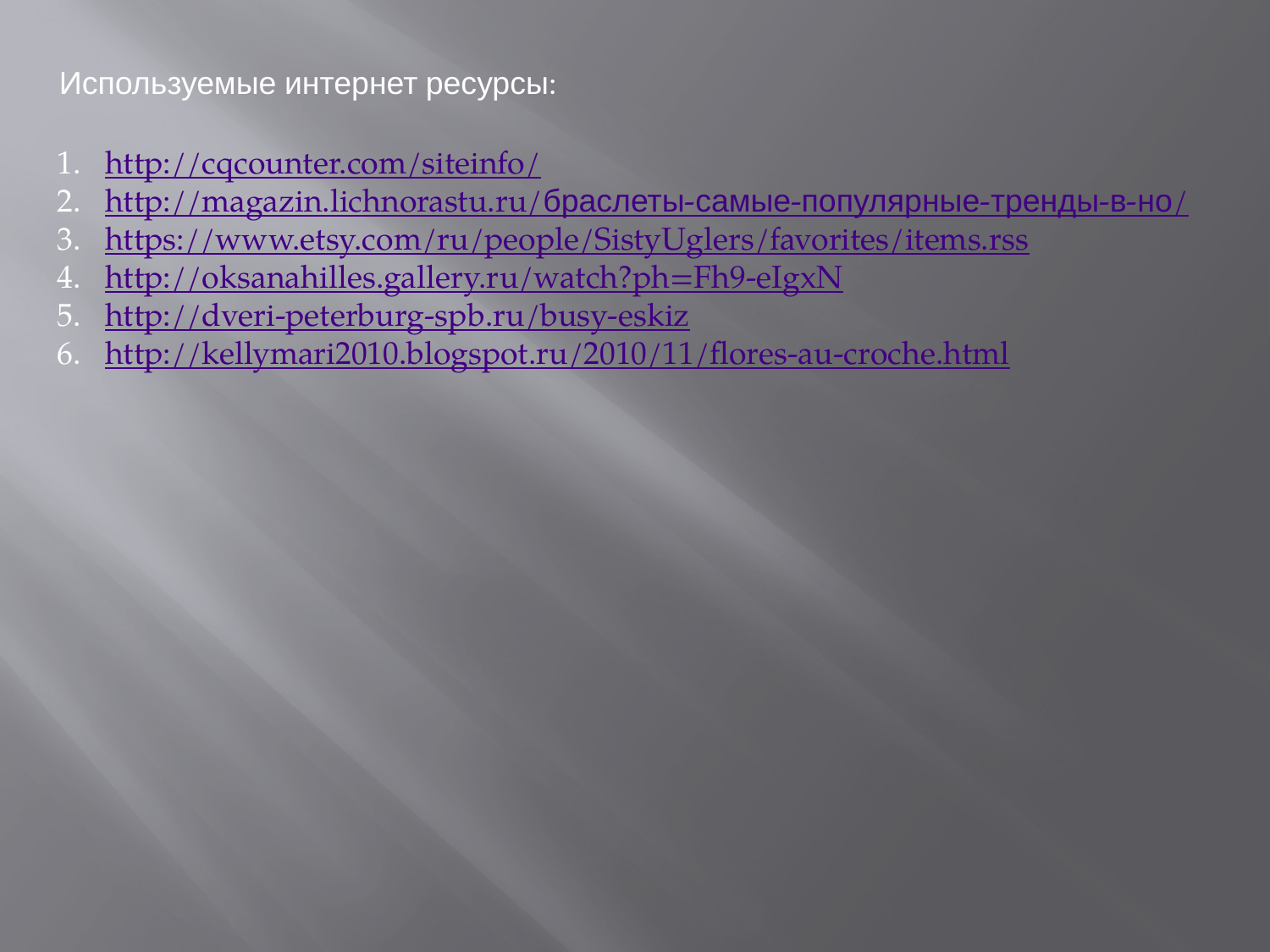

Используемые интернет ресурсы:
http://cqcounter.com/siteinfo/
http://magazin.lichnorastu.ru/браслеты-самые-популярные-тренды-в-но/
https://www.etsy.com/ru/people/SistyUglers/favorites/items.rss
http://oksanahilles.gallery.ru/watch?ph=Fh9-eIgxN
http://dveri-peterburg-spb.ru/busy-eskiz
http://kellymari2010.blogspot.ru/2010/11/flores-au-croche.html